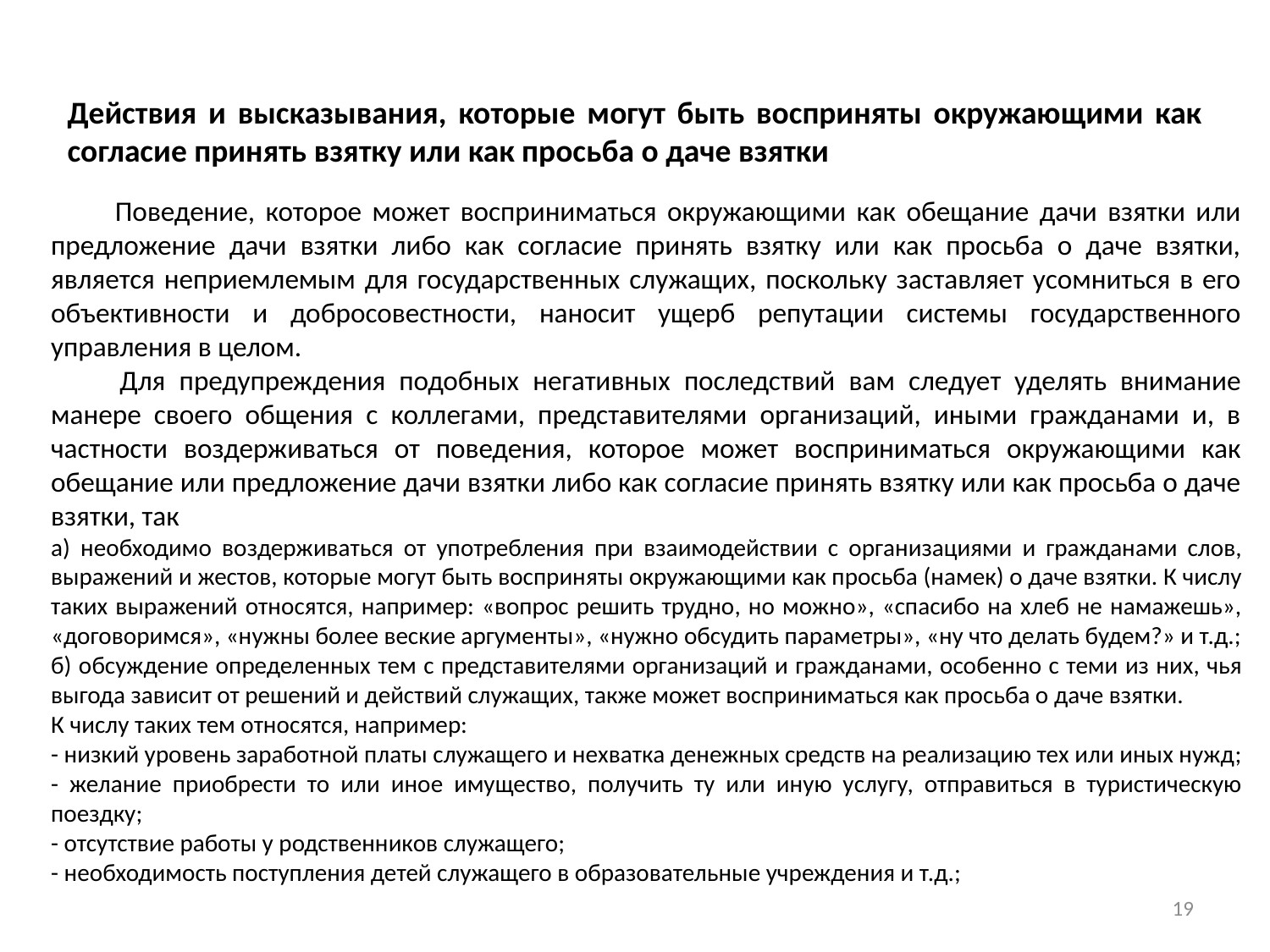

Действия и высказывания, которые могут быть восприняты окружающими как согласие принять взятку или как просьба о даче взятки
      Поведение, которое может восприниматься окружающими как обещание дачи взятки или предложение дачи взятки либо как согласие принять взятку или как просьба о даче взятки, является неприемлемым для государственных служащих, поскольку заставляет усомниться в его объективности и добросовестности, наносит ущерб репутации системы государственного управления в целом.
     Для предупреждения подобных негативных последствий вам следует уделять внимание манере своего общения с коллегами, представителями организаций, иными гражданами и, в частности воздерживаться от поведения, которое может восприниматься окружающими как обещание или предложение дачи взятки либо как согласие принять взятку или как просьба о даче взятки, так
а) необходимо воздерживаться от употребления при взаимодействии с организациями и гражданами слов, выражений и жестов, которые могут быть восприняты окружающими как просьба (намек) о даче взятки. К числу таких выражений относятся, например: «вопрос решить трудно, но можно», «спасибо на хлеб не намажешь», «договоримся», «нужны более веские аргументы», «нужно обсудить параметры», «ну что делать будем?» и т.д.;
б) обсуждение определенных тем с представителями организаций и гражданами, особенно с теми из них, чья выгода зависит от решений и действий служащих, также может восприниматься как просьба о даче взятки.
К числу таких тем относятся, например:
- низкий уровень заработной платы служащего и нехватка денежных средств на реализацию тех или иных нужд;
- желание приобрести то или иное имущество, получить ту или иную услугу, отправиться в туристическую поездку;
- отсутствие работы у родственников служащего;
- необходимость поступления детей служащего в образовательные учреждения и т.д.;
19